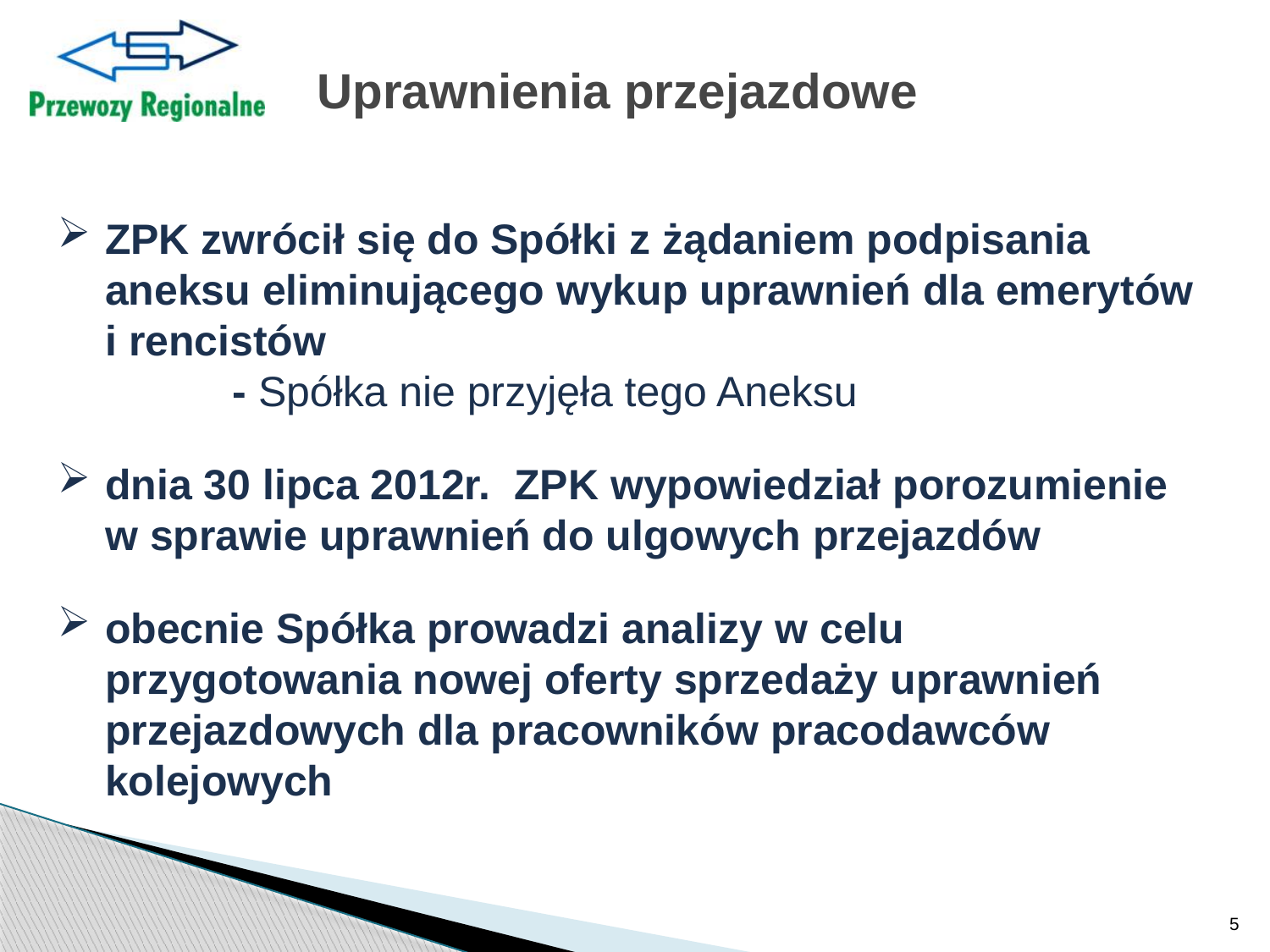

Uprawnienia przejazdowe
ZPK zwrócił się do Spółki z żądaniem podpisania aneksu eliminującego wykup uprawnień dla emerytów i rencistów
		- Spółka nie przyjęła tego Aneksu
dnia 30 lipca 2012r.  ZPK wypowiedział porozumienie w sprawie uprawnień do ulgowych przejazdów
obecnie Spółka prowadzi analizy w celu przygotowania nowej oferty sprzedaży uprawnień przejazdowych dla pracowników pracodawców kolejowych
5